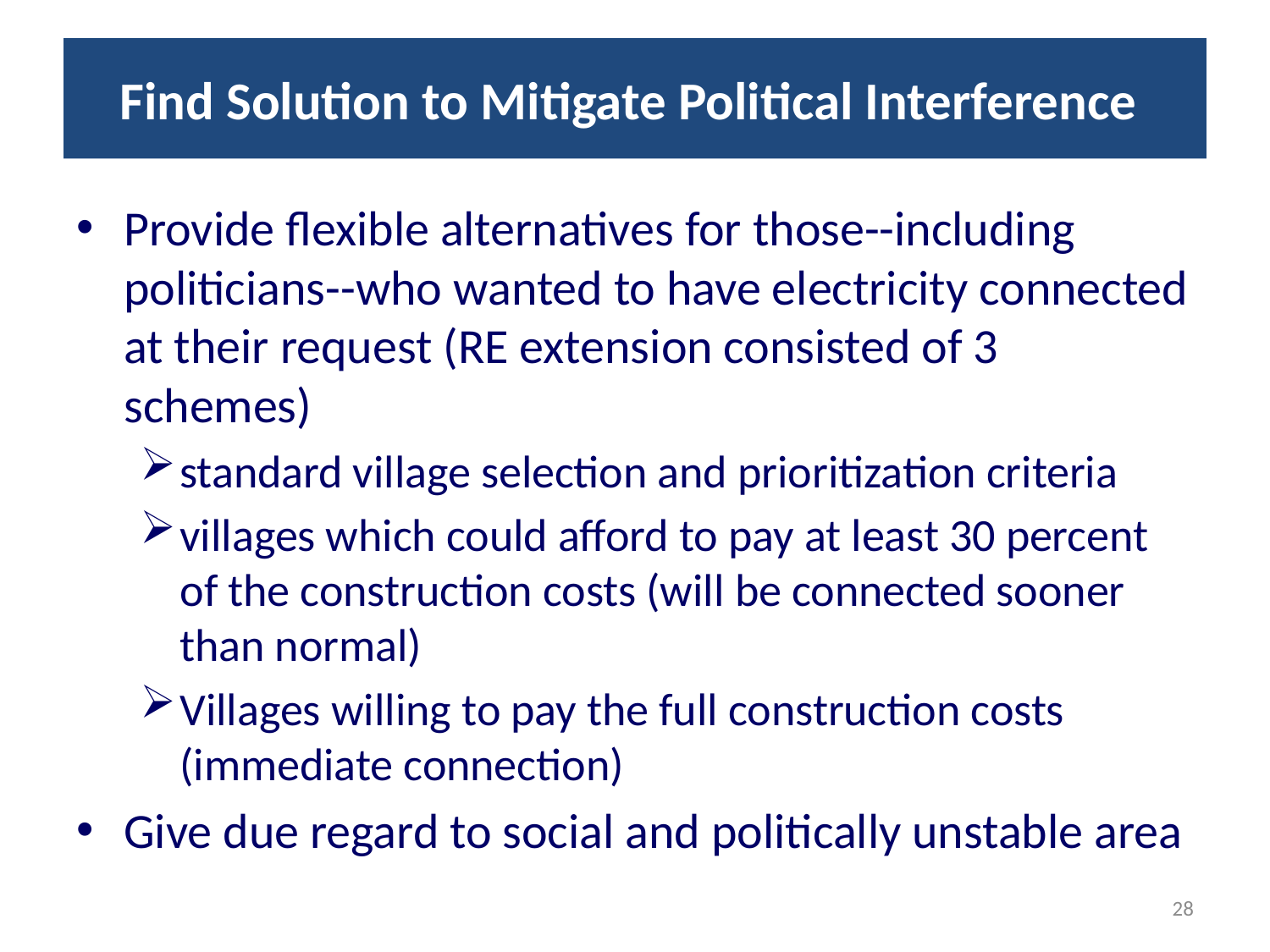

# Find Solution to Mitigate Political Interference
Provide flexible alternatives for those--including politicians--who wanted to have electricity connected at their request (RE extension consisted of 3 schemes)
standard village selection and prioritization criteria
villages which could afford to pay at least 30 percent of the construction costs (will be connected sooner than normal)
Villages willing to pay the full construction costs (immediate connection)
Give due regard to social and politically unstable area
28